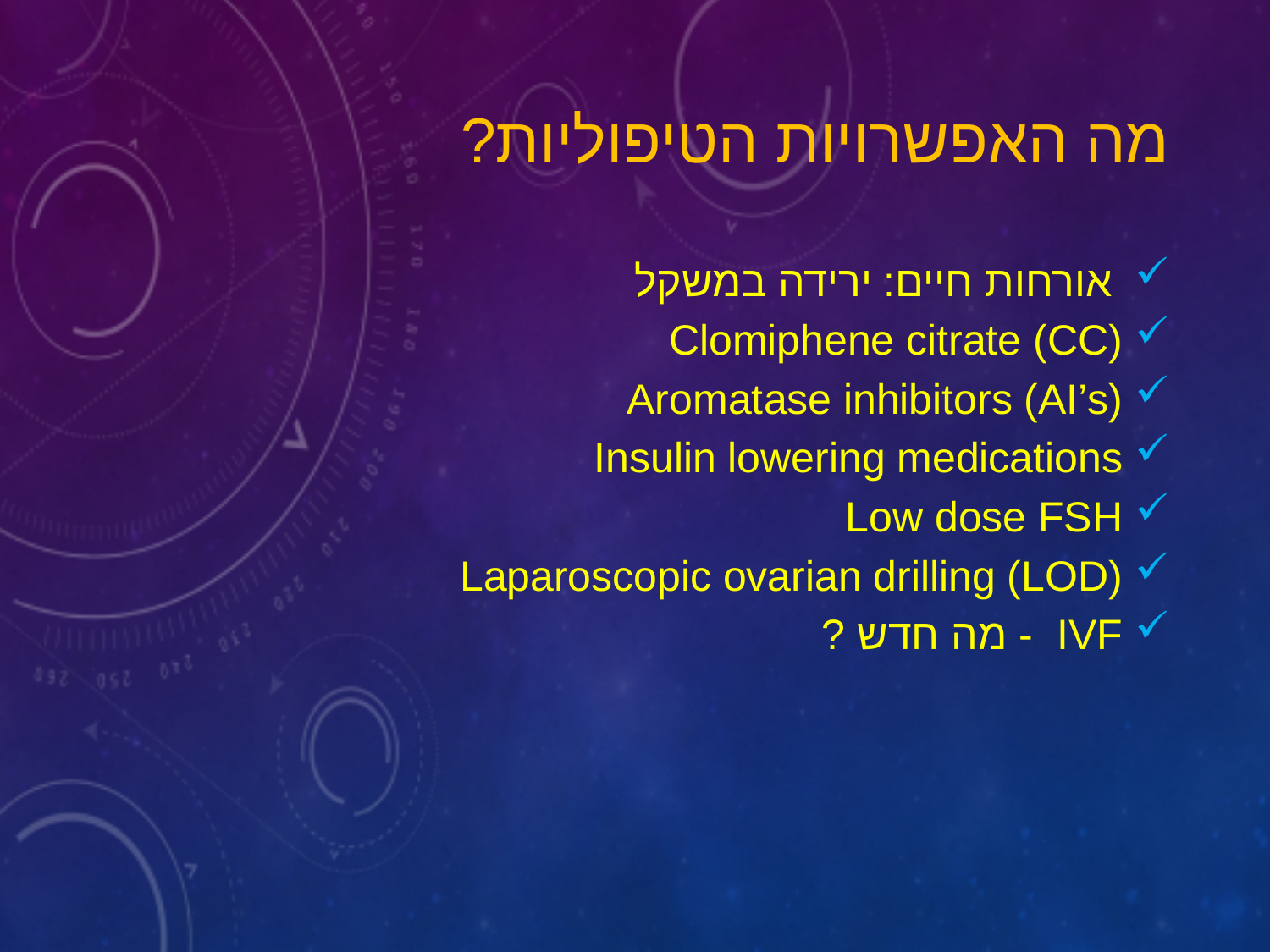

# מה האפשרויות הטיפוליות?
  אורחות חיים: ירידה במשקל
 Clomiphene citrate (CC)
 Aromatase inhibitors (AI’s)
 Insulin lowering medications
 Low dose FSH
 Laparoscopic ovarian drilling (LOD)
 IVF  - מה חדש ?